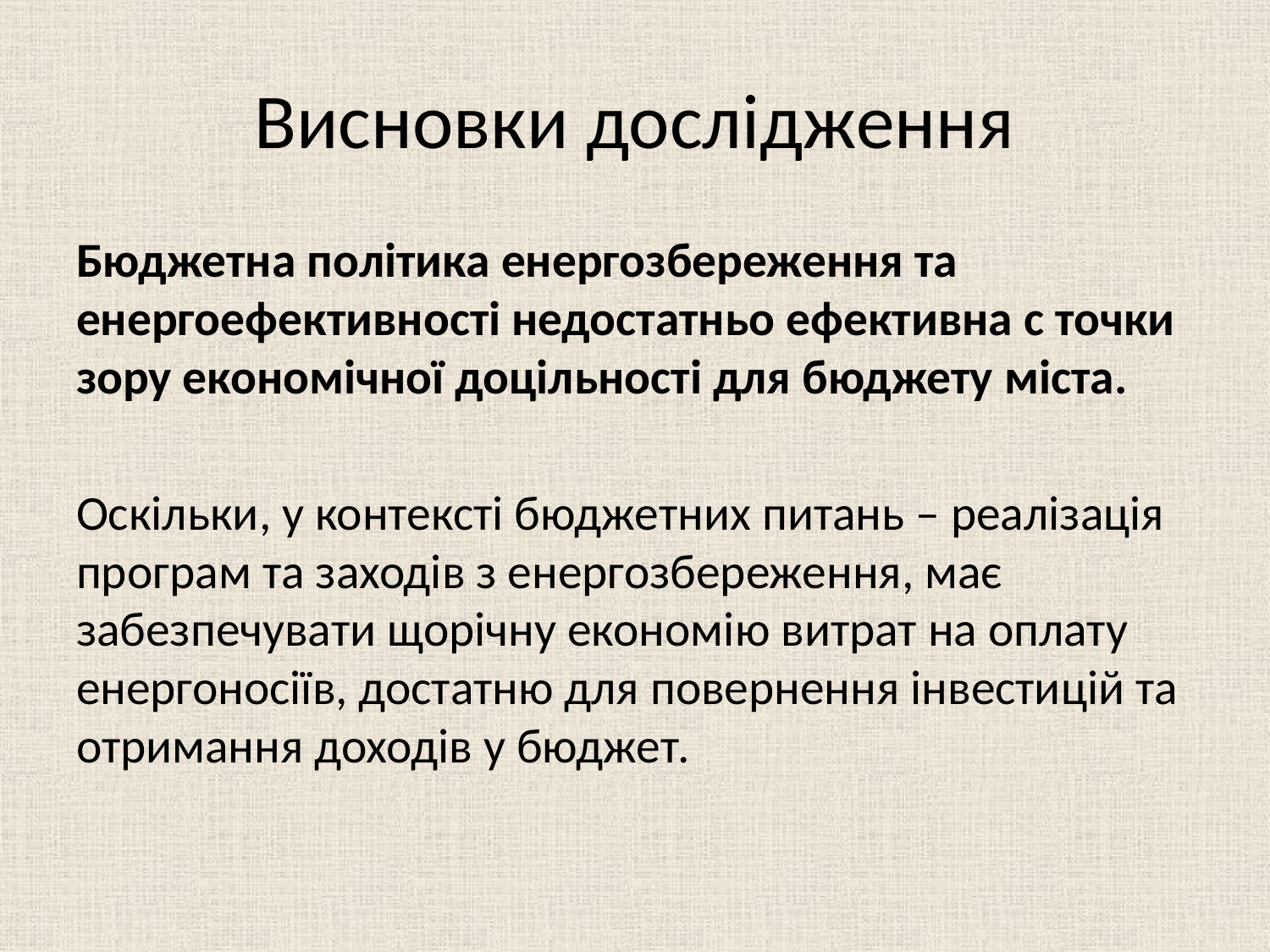

# Висновки дослідження
Бюджетна політика енергозбереження та енергоефективності недостатньо ефективна с точки зору економічної доцільності для бюджету міста.

Оскільки, у контексті бюджетних питань – реалізація програм та заходів з енергозбереження, має забезпечувати щорічну економію витрат на оплату енергоносіїв, достатню для повернення інвестицій та отримання доходів у бюджет.